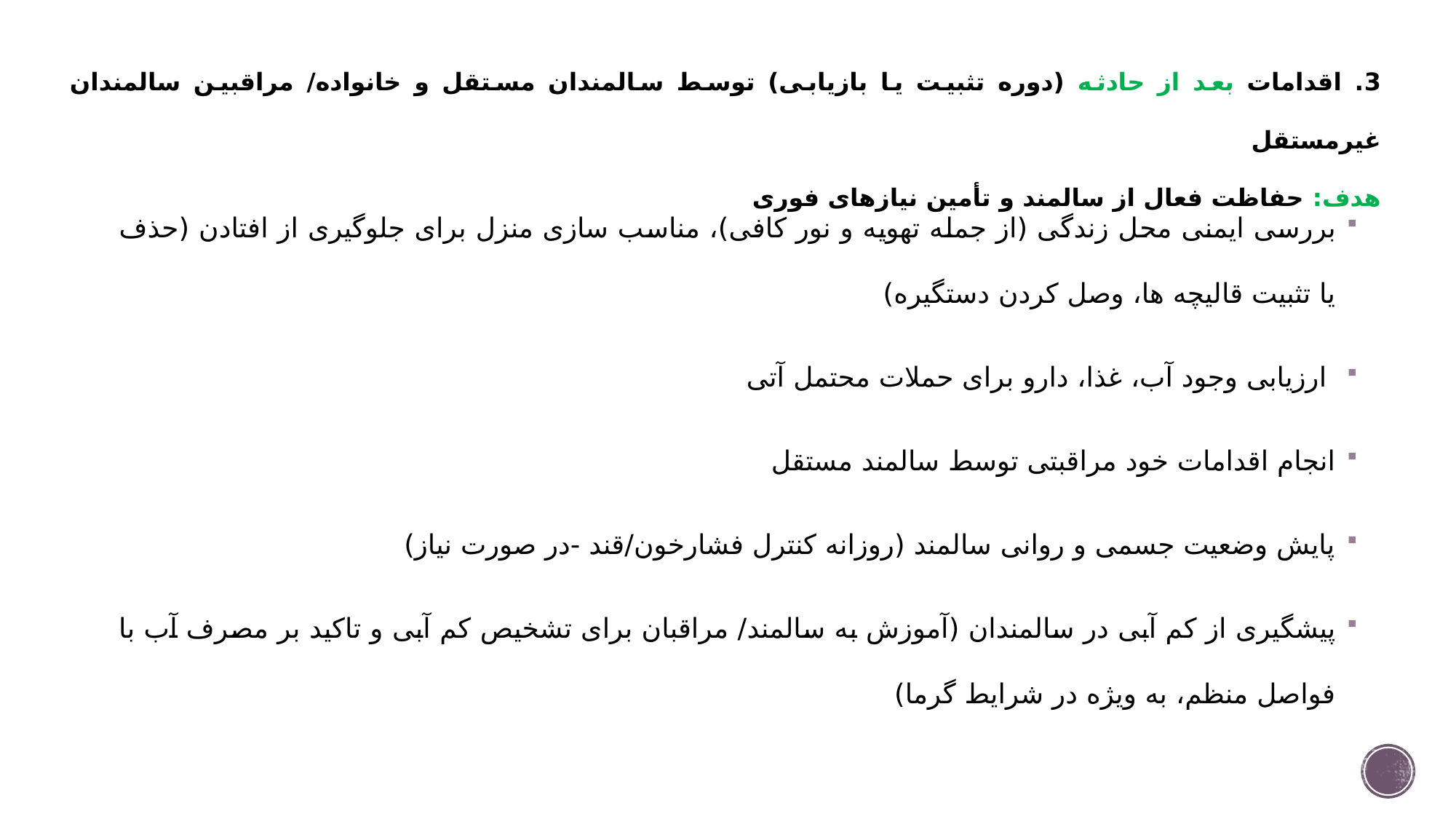

3. اقدامات بعد از حادثه (دوره تثبیت یا بازیابی) توسط سالمندان مستقل و خانواده/ مراقبین سالمندان غیرمستقل
هدف: حفاظت فعال از سالمند و تأمین نیازهای فوری
بررسی ایمنی محل زندگی (از جمله تهویه و نور کافی)، مناسب سازی منزل برای جلوگیری از افتادن (حذف یا تثبیت قالیچه ها، وصل کردن دستگیره)
 ارزیابی وجود آب، غذا، دارو برای حملات محتمل آتی
انجام اقدامات خود مراقبتی توسط سالمند مستقل
پایش وضعیت جسمی و روانی سالمند (روزانه کنترل فشارخون/قند -در صورت نیاز)
پیشگیری از کم آبی در سالمندان (آموزش به سالمند/ مراقبان برای تشخیص کم آبی و تاکید بر مصرف آب با فواصل منظم، به ویژه در شرایط گرما)